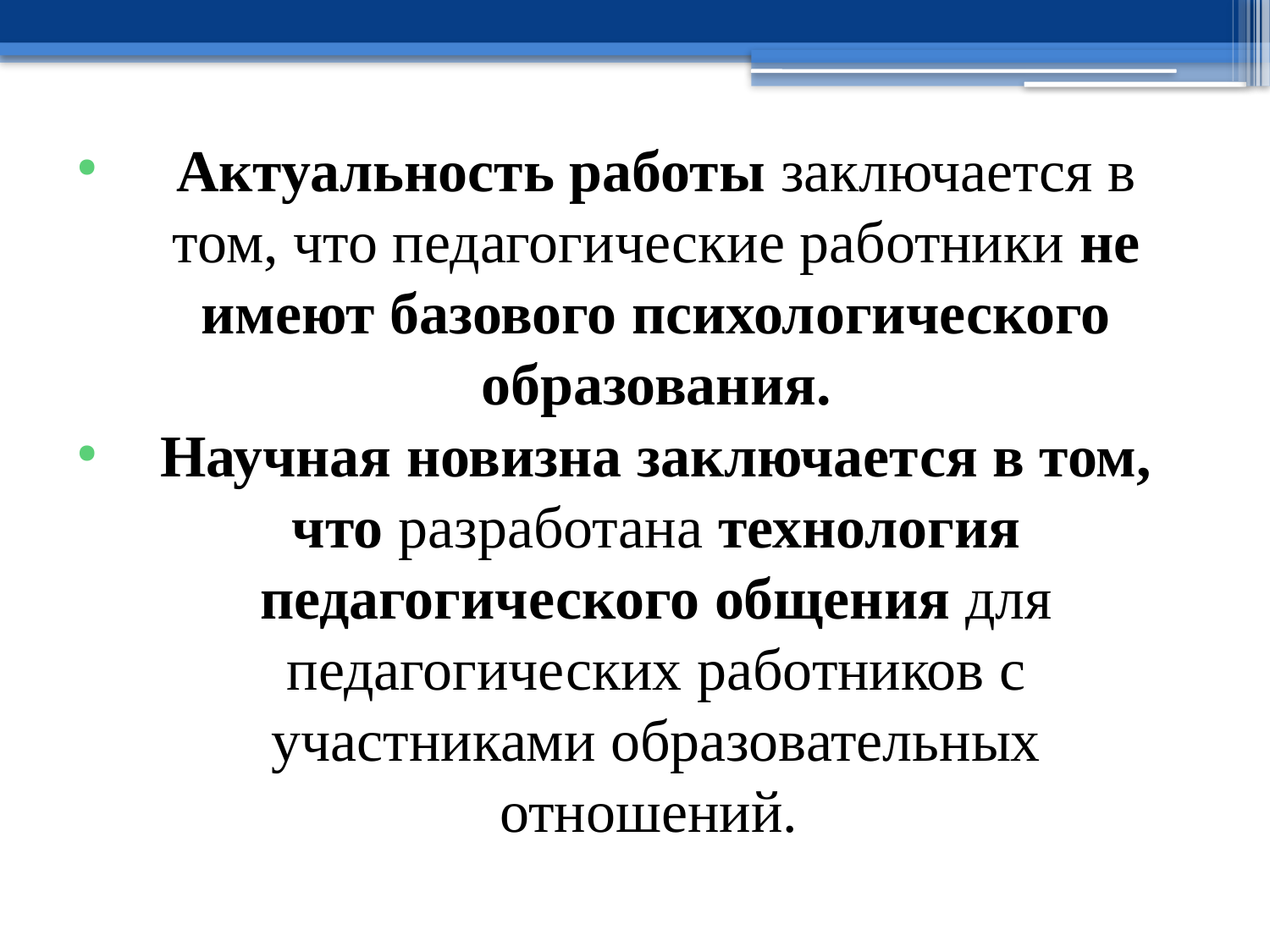

Актуальность работы заключается в том, что педагогические работники не имеют базового психологического образования.
Научная новизна заключается в том, что разработана технология педагогического общения для педагогических работников с участниками образовательных отношений.

#